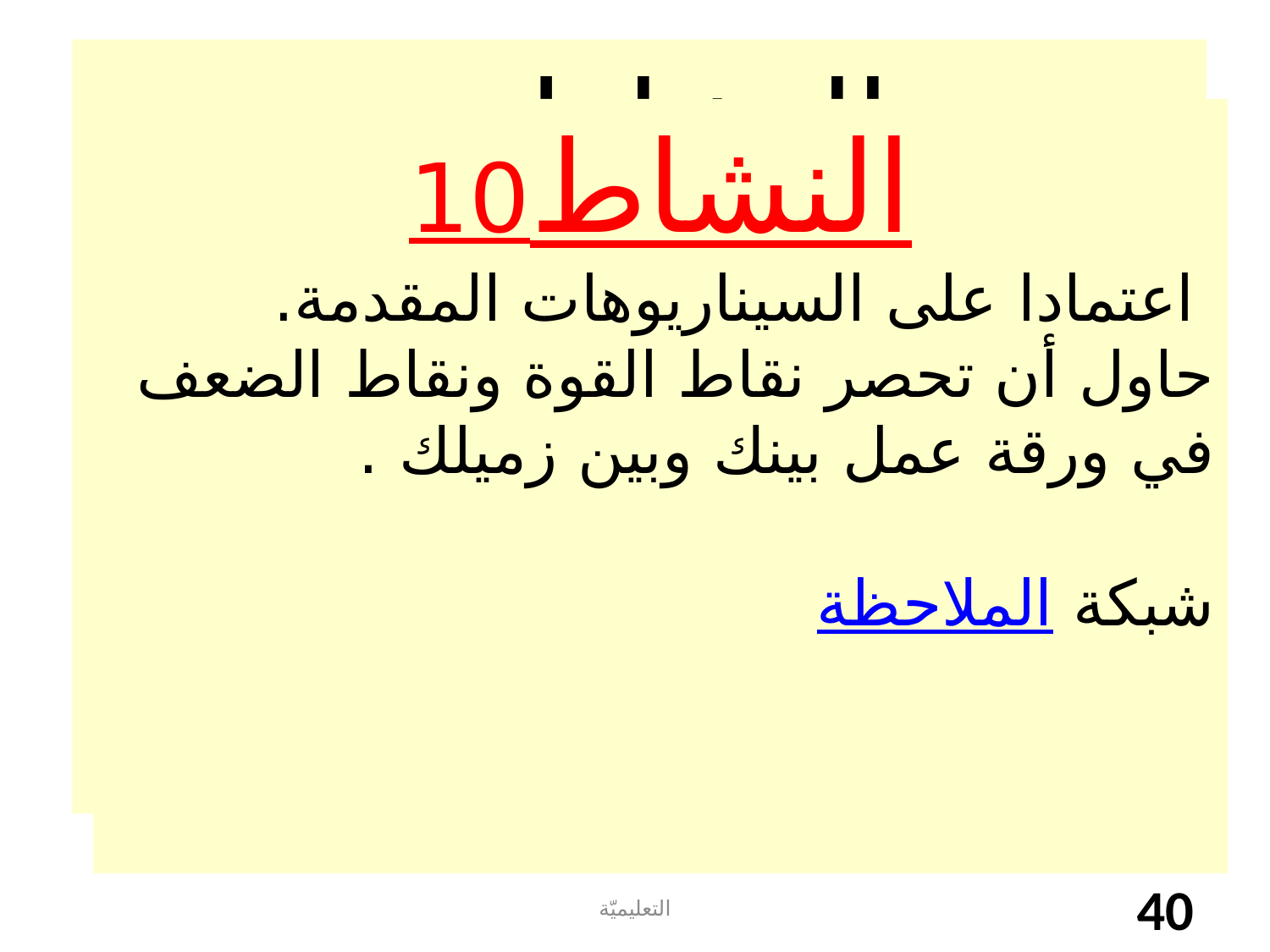

النشاط09
 اعتمادا على السيناريوهات المقدمة ،
حاول ان تحصر نقاط القوة و نقاط الضعف في ورقة عمل بينك و بين زميلك .

الاستراتيجية :التغذية الرّاجعة الفعّالة S W N

النشاط10
 اعتمادا على السيناريوهات المقدمة.
حاول أن تحصر نقاط القوة ونقاط الضعف في ورقة عمل بينك وبين زميلك .

شبكة الملاحظة

التعليميّة
40